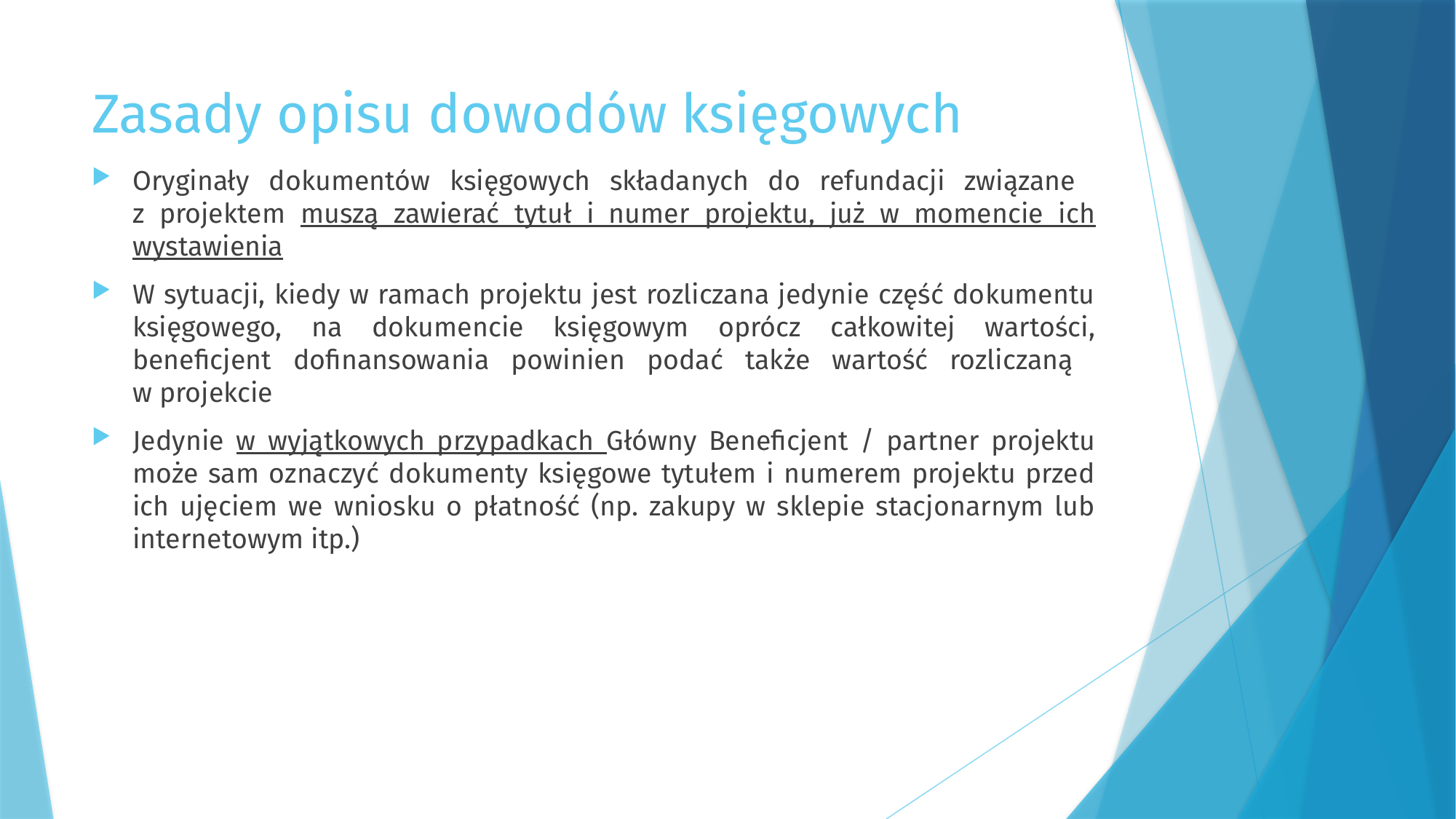

# Zasady opisu dowodów księgowych
Oryginały dokumentów księgowych składanych do refundacji związane
z projektem muszą zawierać tytuł i numer projektu, już w momencie ich wystawienia
W sytuacji, kiedy w ramach projektu jest rozliczana jedynie część dokumentu księgowego, na dokumencie księgowym oprócz całkowitej wartości, beneficjent dofinansowania powinien podać także wartość rozliczaną
w projekcie
Jedynie w wyjątkowych przypadkach Główny Beneficjent / partner projektu może sam oznaczyć dokumenty księgowe tytułem i numerem projektu przed ich ujęciem we wniosku o płatność (np. zakupy w sklepie stacjonarnym lub internetowym itp.)